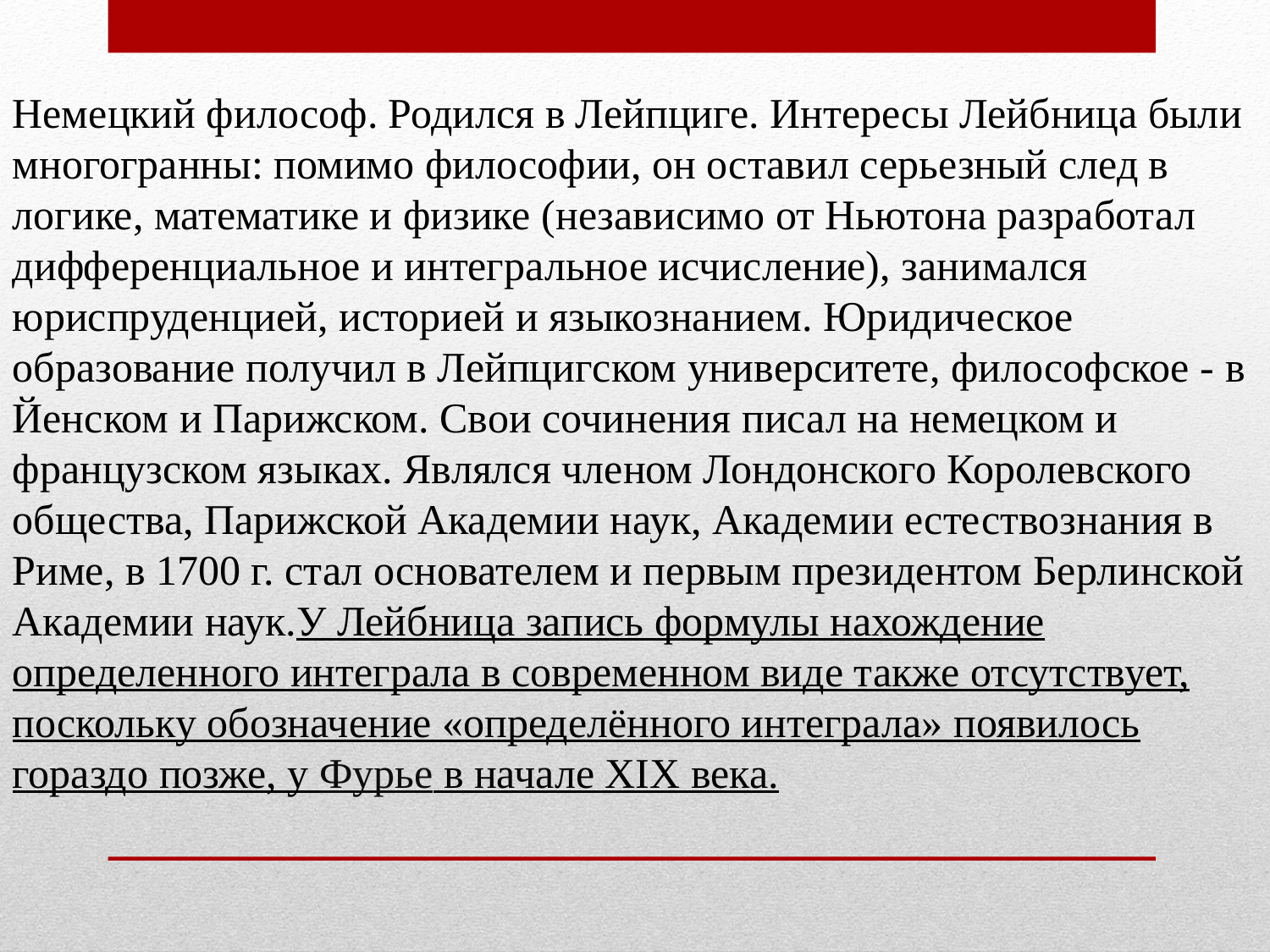

Немецкий философ. Родился в Лейпциге. Интересы Лейбница были многогранны: помимо философии, он оставил серьезный след в логике, математике и физике (независимо от Ньютона разработал дифференциальное и интегральное исчисление), занимался юриспруденцией, историей и языкознанием. Юридическое образование получил в Лейпцигском университете, философское - в Йенском и Парижском. Свои сочинения писал на немецком и французском языках. Являлся членом Лондонского Королевского общества, Парижской Академии наук, Академии естествознания в Риме, в 1700 г. стал основателем и первым президентом Берлинской Академии наук.У Лейбница запись формулы нахождение определенного интеграла в современном виде также отсутствует, поскольку обозначение «определённого интеграла» появилось гораздо позже, у Фурье в начале XIX века.